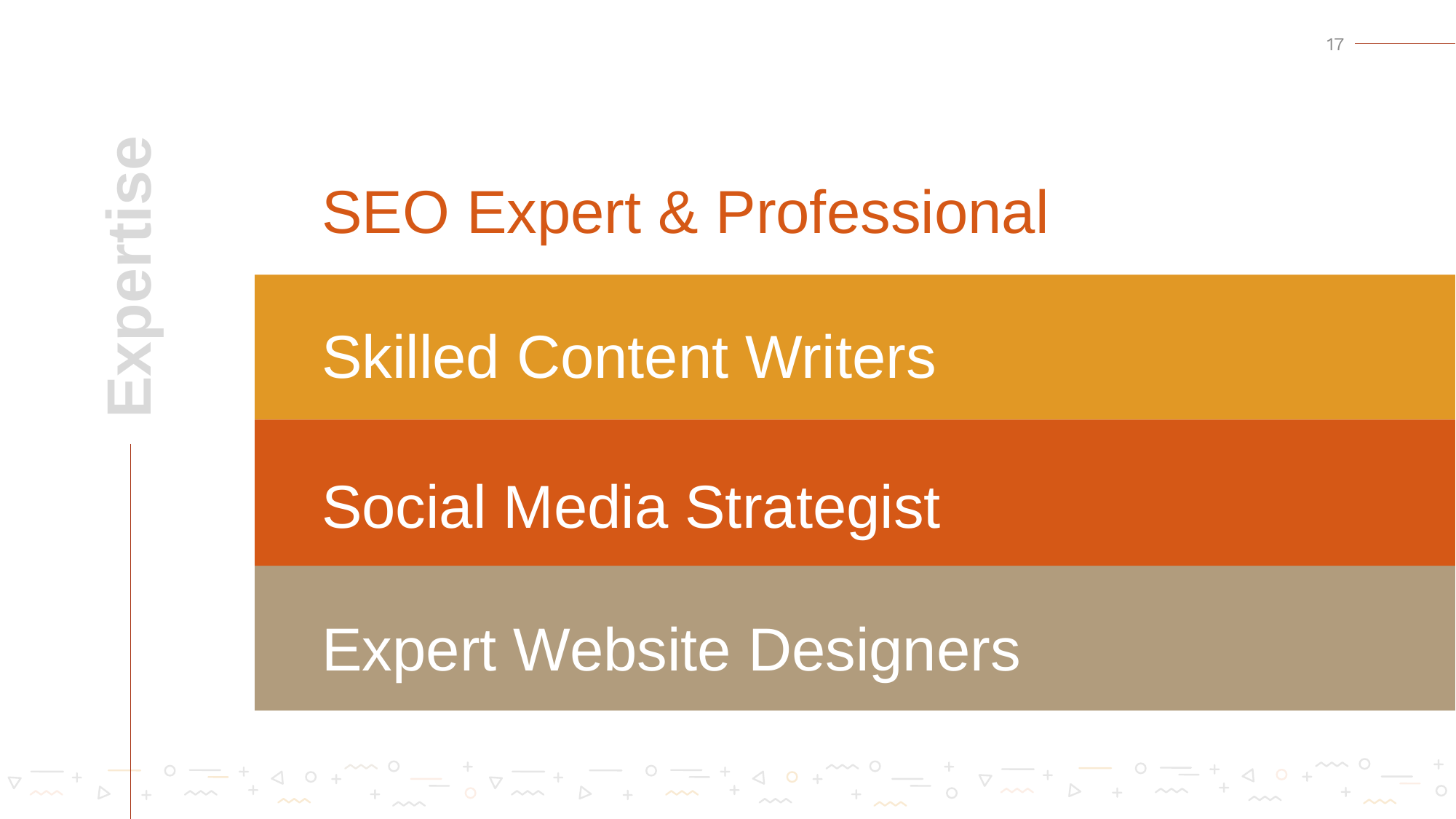

17

SEO Expert & Professional
Expertise

Skilled Content Writers

Social Media Strategist

Expert Website Designers